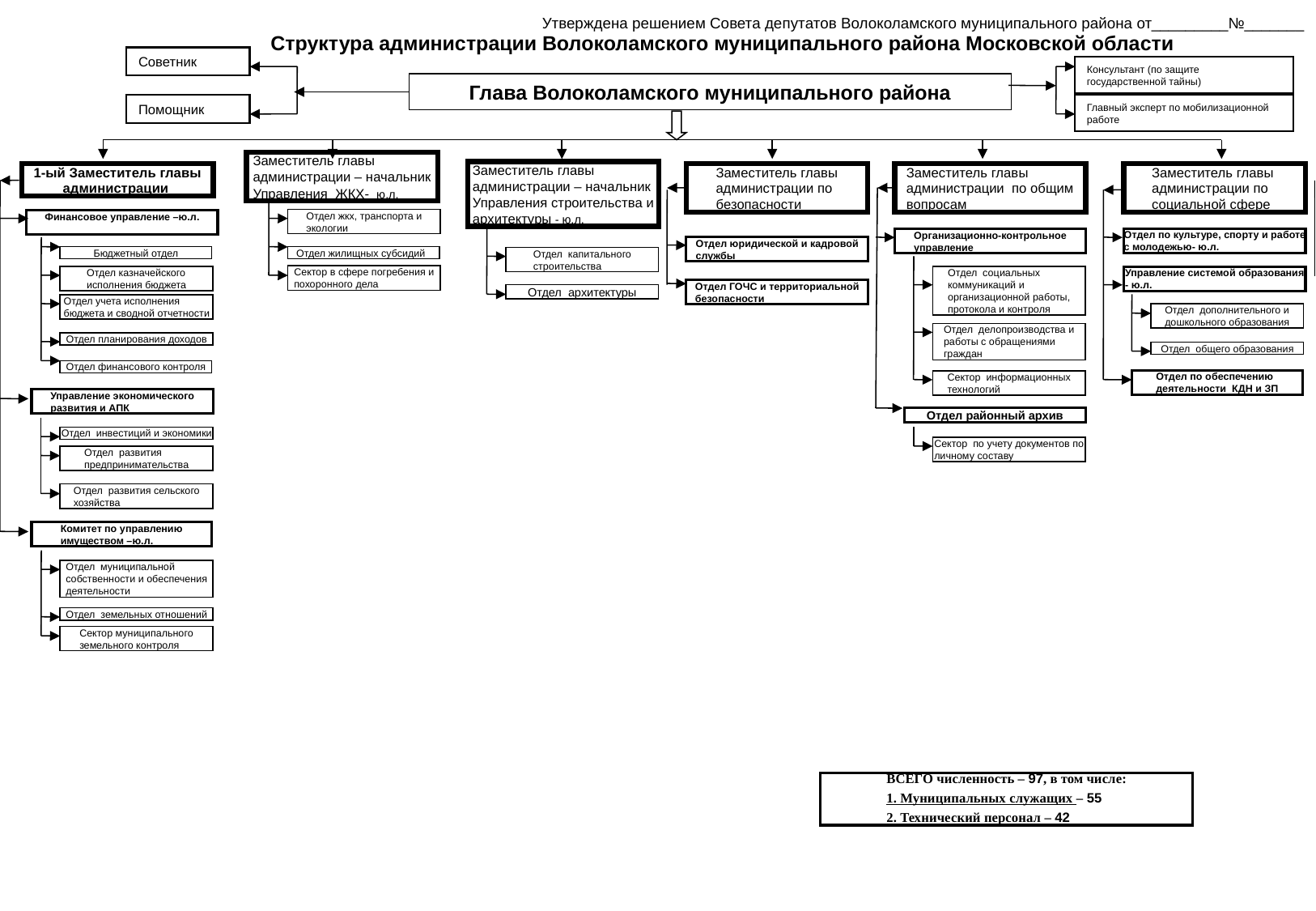

Утверждена решением Совета депутатов Волоколамского муниципального района от_________№_______
                    Структура администрации Волоколамского муниципального района Московской области
Советник
Консультант (по защите государственной тайны)
Глава Волоколамского муниципального района
Помощник
Главный эксперт по мобилизационной работе

Заместитель главы администрации – начальник Управления  ЖКХ-  ю.л.
1-ый Заместитель главы администрации
Заместитель главы администрации – начальник Управления строительства и архитектуры - ю.л.
Заместитель главы администрации по безопасности
Заместитель главы  администрации  по общим вопросам
Заместитель главы  администрации по социальной сфере
Финансовое управление –ю.л.
Отдел жкх, транспорта и экологии
Организационно-контрольное управление
Отдел по культуре, спорту и работе с молодежью- ю.л.
Отдел юридической и кадровой службы
Бюджетный отдел
Отдел жилищных субсидий
Отдел  капитального строительства
Отдел казначейского исполнения бюджета
Сектор в сфере погребения и похоронного дела
Отдел  социальных коммуникаций и организационной работы, протокола и контроля
Управление системой образования - ю.л.
Отдел ГОЧС и территориальной безопасности
Отдел  архитектуры
Отдел учета исполнения бюджета и сводной отчетности
Отдел  дополнительного и дошкольного образования
Отдел  делопроизводства и работы с обращениями граждан
Отдел планирования доходов
Отдел  общего образования
Отдел финансового контроля
Сектор  информационных технологий
Отдел по обеспечению деятельности  КДН и ЗП
Управление экономического развития и АПК
Отдел районный архив
Отдел  инвестиций и экономики
Сектор  по учету документов по личному составу
Отдел  развития предпринимательства
Отдел  развития сельского хозяйства
Комитет по управлению имуществом –ю.л.
Отдел  муниципальной собственности и обеспечения деятельности
Отдел  земельных отношений
Сектор муниципального земельного контроля
ВСЕГО численность – 97, в том числе:
1. Муниципальных служащих – 55
2. Технический персонал – 42